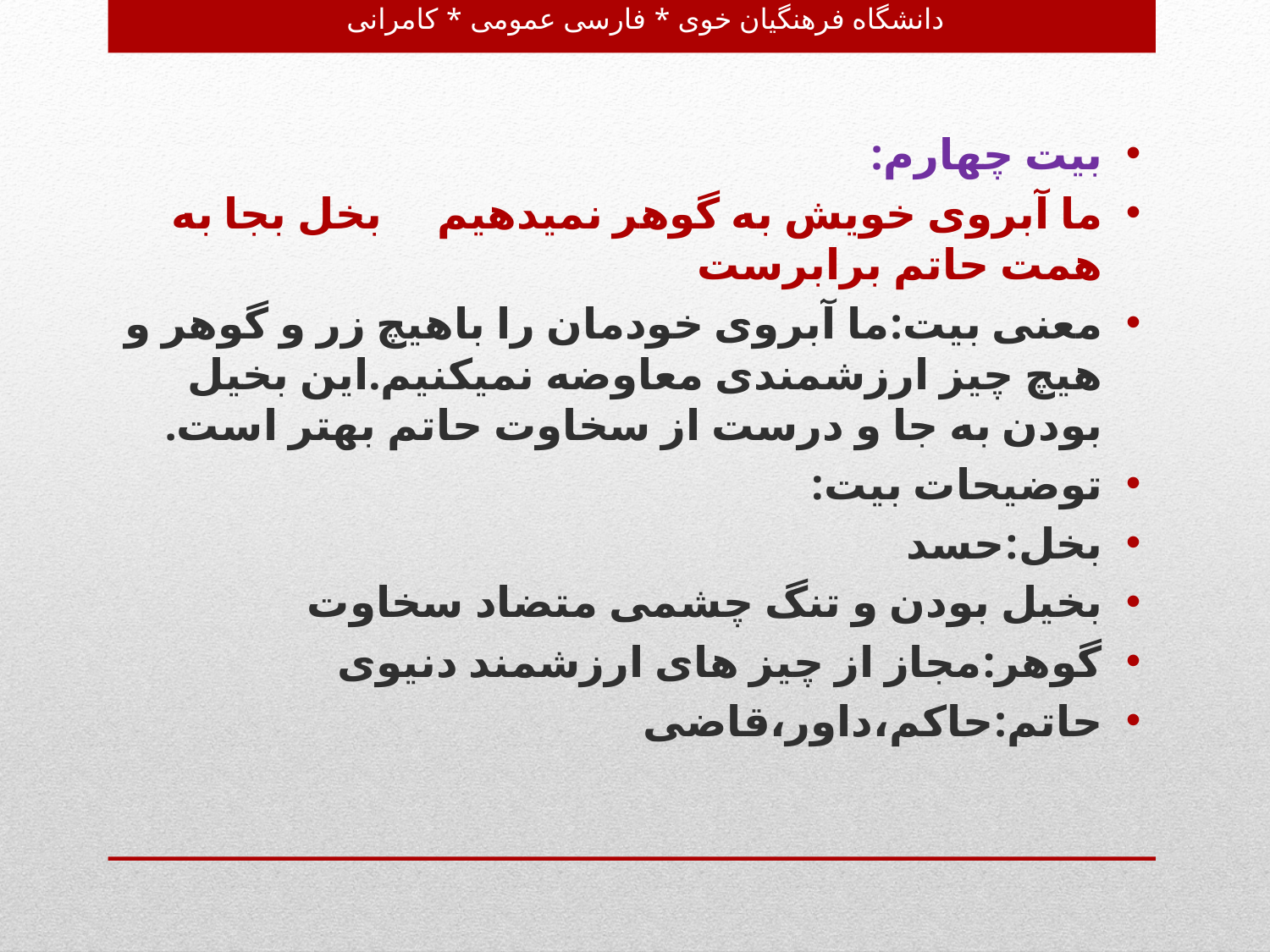

# دانشگاه فرهنگیان خوی * فارسی عمومی * کامرانی
بیت چهارم:
ما آبروی خویش به گوهر نمیدهیم     بخل بجا به همت حاتم برابرست
معنی بیت:ما آبروی خودمان را باهیچ زر و گوهر و هیچ چیز ارزشمندی معاوضه نمیکنیم.این بخیل بودن به جا و درست از سخاوت حاتم بهتر است.
توضیحات بیت:
بخل:حسد
بخیل بودن و تنگ چشمی متضاد سخاوت
گوهر:مجاز از چیز های ارزشمند دنیوی
حاتم:حاکم،داور،قاضی